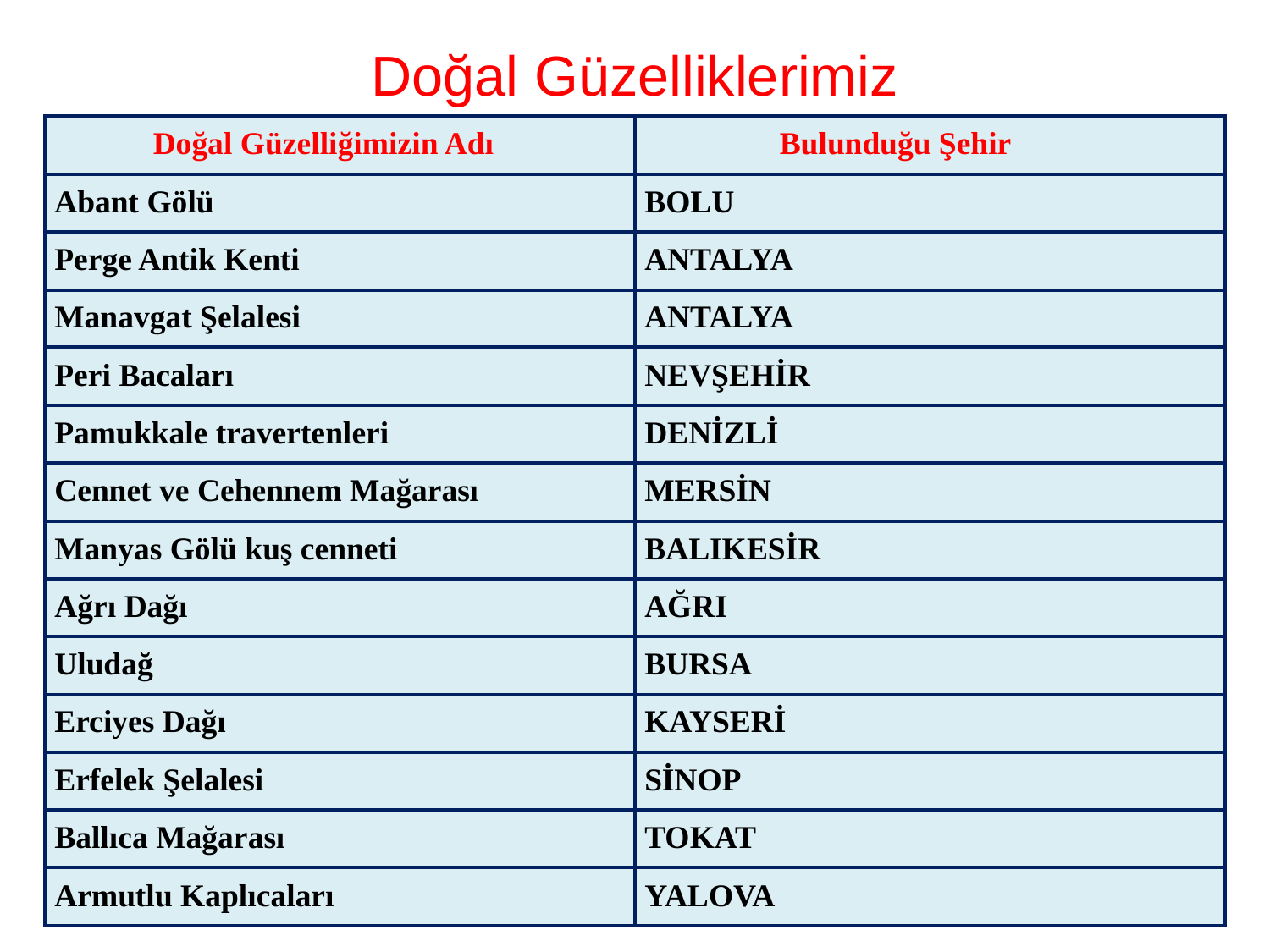

Doğal Güzelliklerimiz
| Doğal Güzelliğimizin Adı | Bulunduğu Şehir |
| --- | --- |
| Abant Gölü | BOLU |
| Perge Antik Kenti | ANTALYA |
| Manavgat Şelalesi | ANTALYA |
| Peri Bacaları | NEVŞEHİR |
| Pamukkale travertenleri | DENİZLİ |
| Cennet ve Cehennem Mağarası | MERSİN |
| Manyas Gölü kuş cenneti | BALIKESİR |
| Ağrı Dağı | AĞRI |
| Uludağ | BURSA |
| Erciyes Dağı | KAYSERİ |
| Erfelek Şelalesi | SİNOP |
| Ballıca Mağarası | TOKAT |
| Armutlu Kaplıcaları | YALOVA |